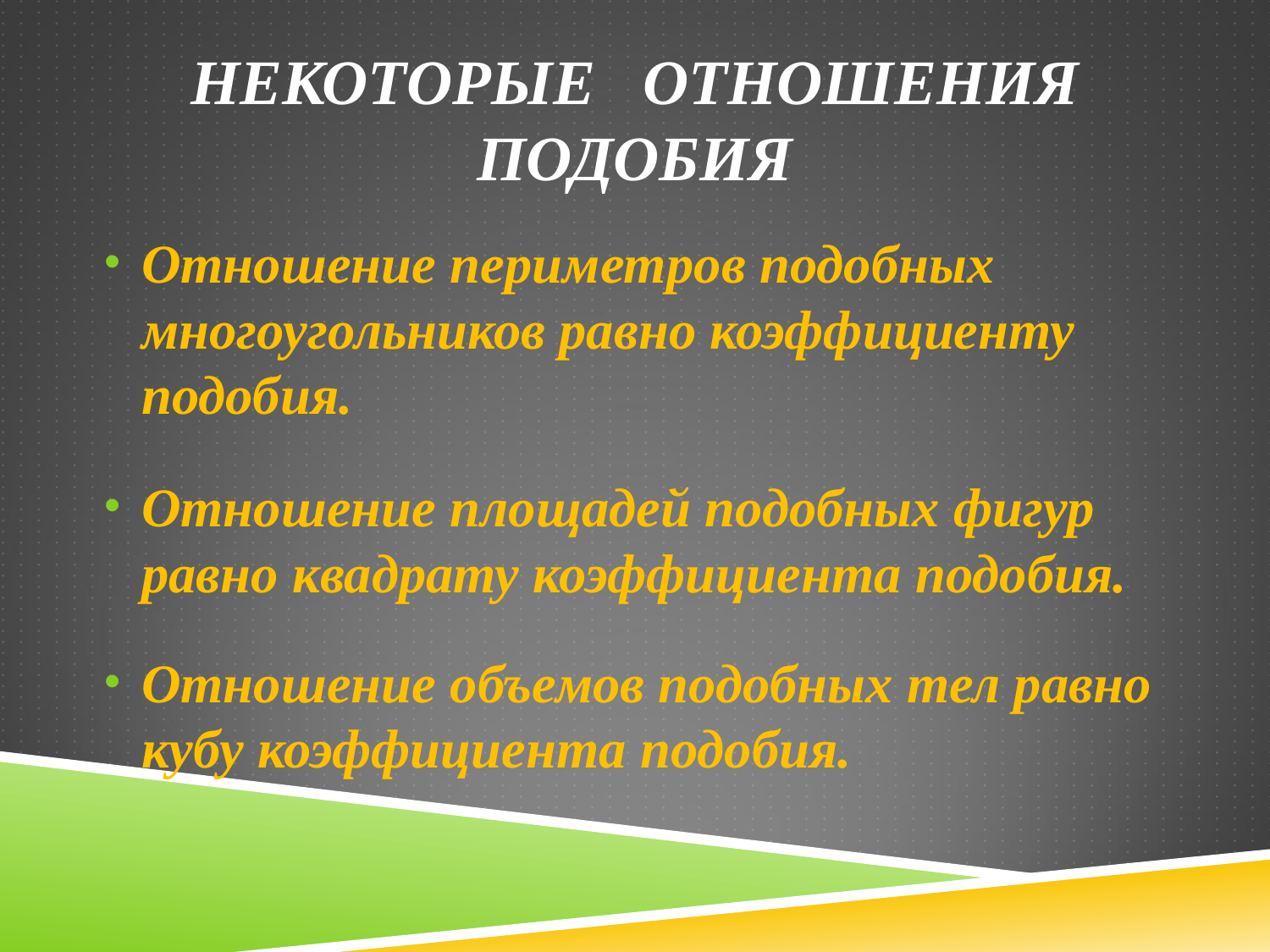

# Некоторые   отношения подобия
Отношение периметров подобных многоугольников равно коэффициенту подобия.

Отношение площадей подобных фигур равно квадрату коэффициента подобия.

Отношение объемов подобных тел равно кубу коэффициента подобия.